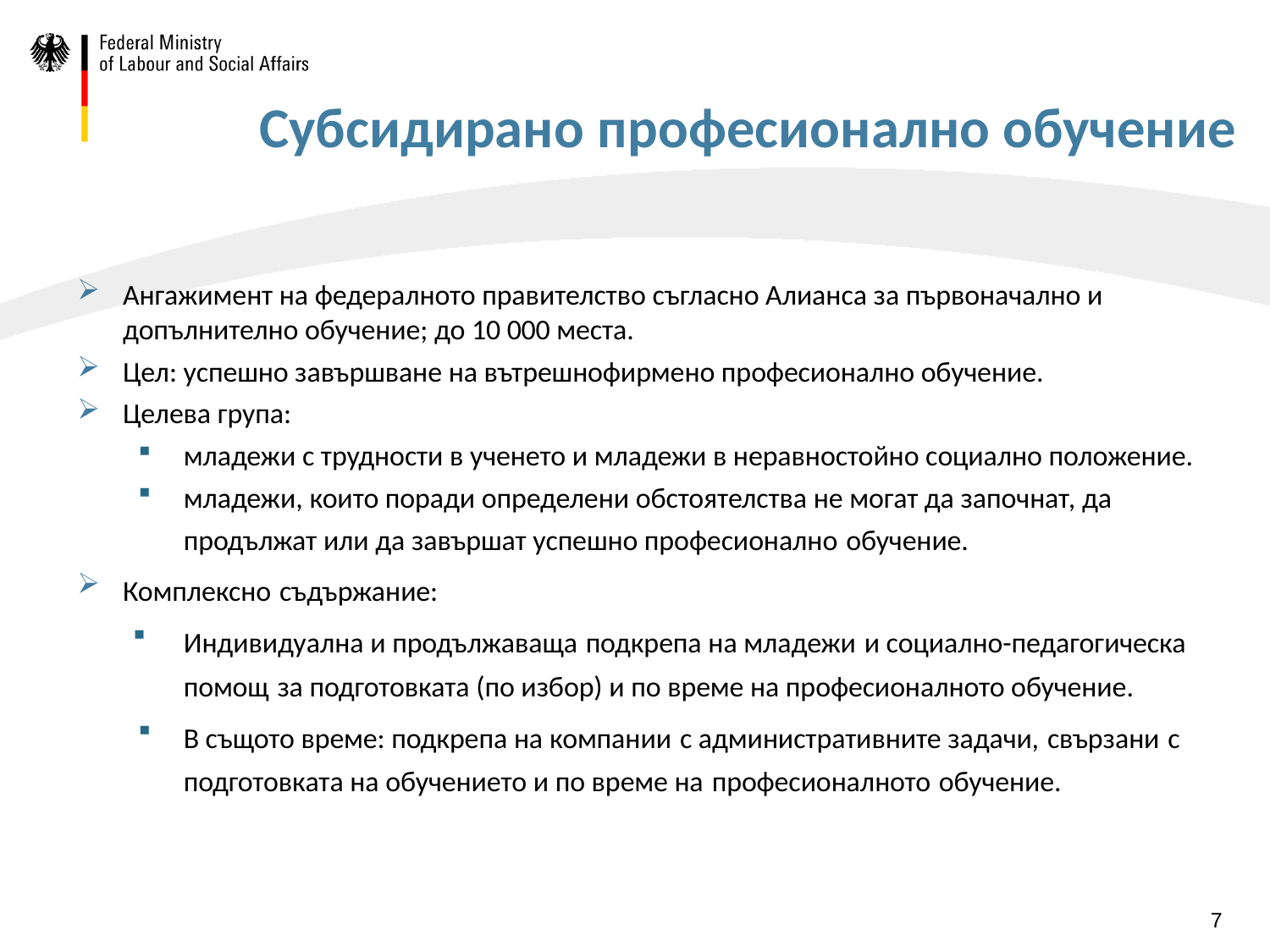

# Субсидирано професионално обучение
Ангажимент на федералното правителство съгласно Алианса за първоначално и допълнително обучение; до 10 000 места.
Цел: успешно завършване на вътрешнофирмено професионално обучение.
Целева група:
младежи с трудности в ученето и младежи в неравностойно социално положение.
младежи, които поради определени обстоятелства не могат да започнат, да продължат или да завършат успешно професионално обучение.
Комплексно съдържание:
Индивидуална и продължаваща подкрепа на младежи и социално-педагогическа помощ за подготовката (по избор) и по време на професионалното обучение.
В същото време: подкрепа на компании с административните задачи, свързани с подготовката на обучението и по време на професионалното обучение.

7